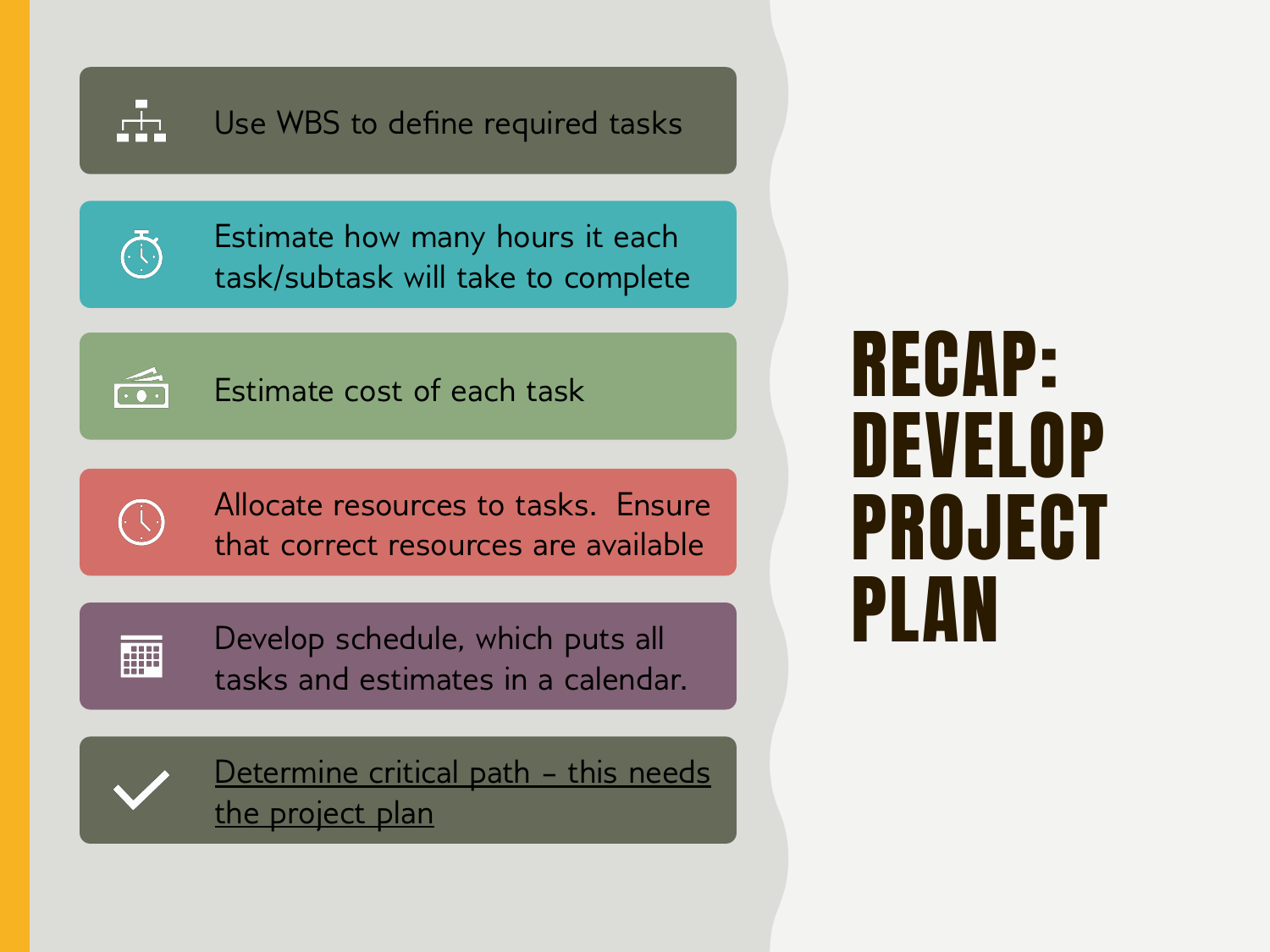

Use WBS to define required tasks
Estimate how many hours it each task/subtask will take to complete
Estimate cost of each task
Allocate resources to tasks.  Ensure that correct resources are available
Develop schedule, which puts all tasks and estimates in a calendar.
Determine critical path – this needs the project plan
# recap: Develop project plan